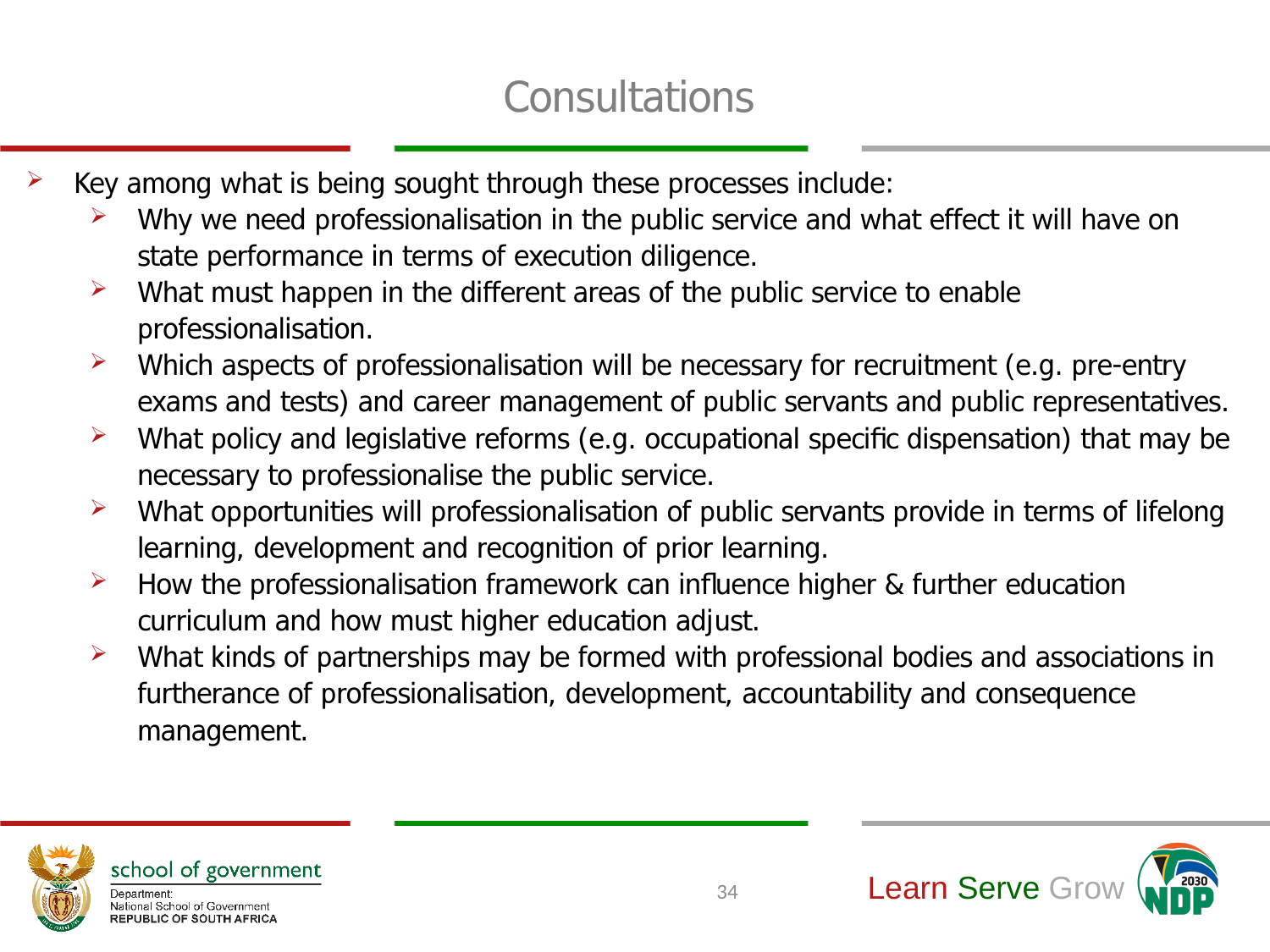

Consultations
Key among what is being sought through these processes include:
Why we need professionalisation in the public service and what effect it will have on state performance in terms of execution diligence.
What must happen in the different areas of the public service to enable professionalisation.
Which aspects of professionalisation will be necessary for recruitment (e.g. pre-entry exams and tests) and career management of public servants and public representatives.
What policy and legislative reforms (e.g. occupational specific dispensation) that may be necessary to professionalise the public service.
What opportunities will professionalisation of public servants provide in terms of lifelong learning, development and recognition of prior learning.
How the professionalisation framework can influence higher & further education curriculum and how must higher education adjust.
What kinds of partnerships may be formed with professional bodies and associations in furtherance of professionalisation, development, accountability and consequence management.

34